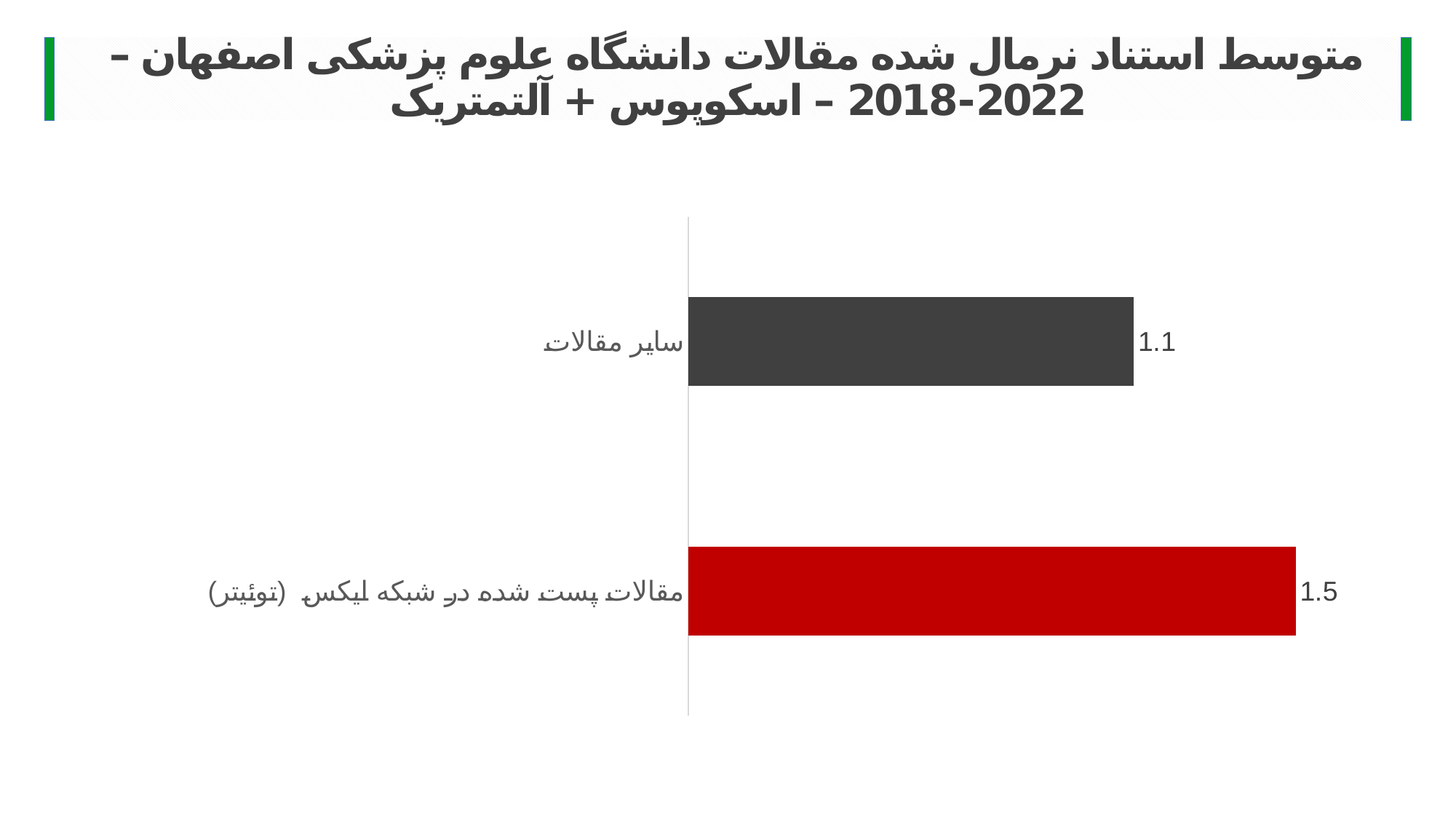

متوسط استناد نرمال شده مقالات دانشگاه علوم پزشکی اصفهان – 2022-2018 – اسکوپوس + آلتمتریک

### Chart

| Category |  |
|---|---|
| مقالات پست شده در شبکه ایکس  (توئیتر) | 1.5 |
| سایر مقالات | 1.1 |